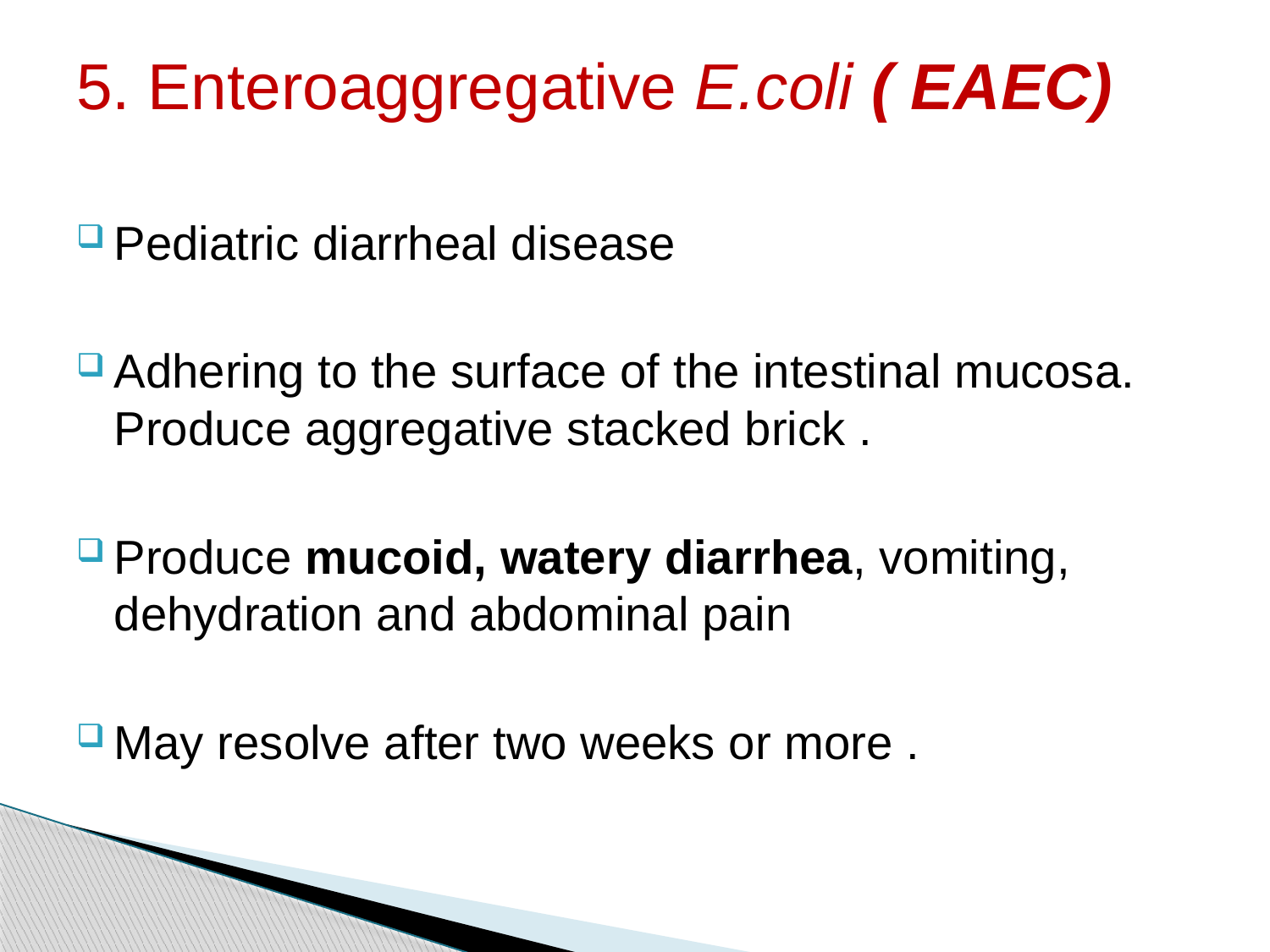

5. Enteroaggregative E.coli ( EAEC)

Pediatric diarrheal disease

Adhering to the surface of the intestinal mucosa. Produce aggregative stacked brick .

Produce mucoid, watery diarrhea, vomiting, dehydration and abdominal pain

May resolve after two weeks or more .